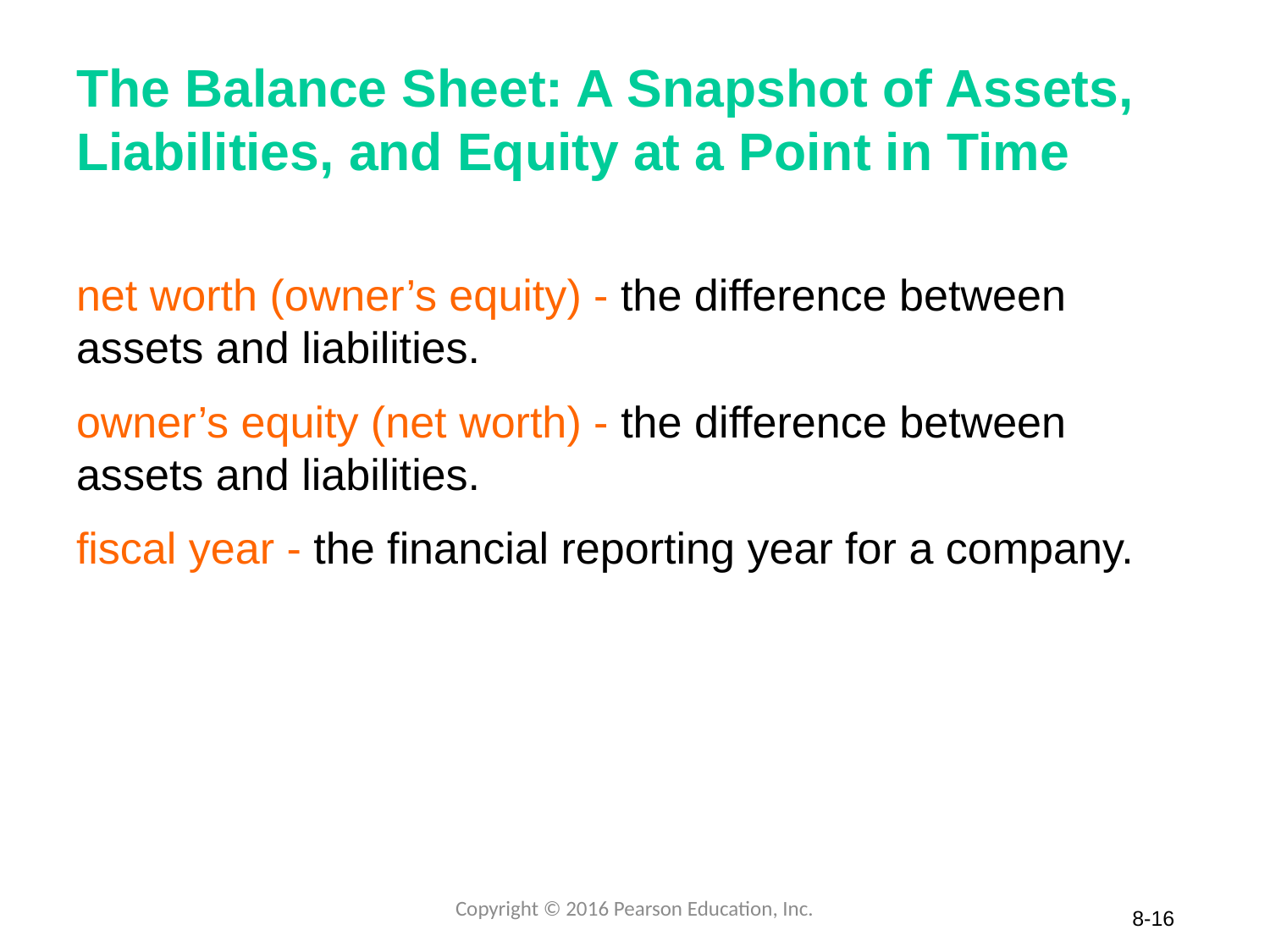

# The Balance Sheet: A Snapshot of Assets, Liabilities, and Equity at a Point in Time
net worth (owner’s equity) - the difference between assets and liabilities.

owner’s equity (net worth) - the difference between assets and liabilities.

fiscal year - the financial reporting year for a company.
Copyright © 2016 Pearson Education, Inc.